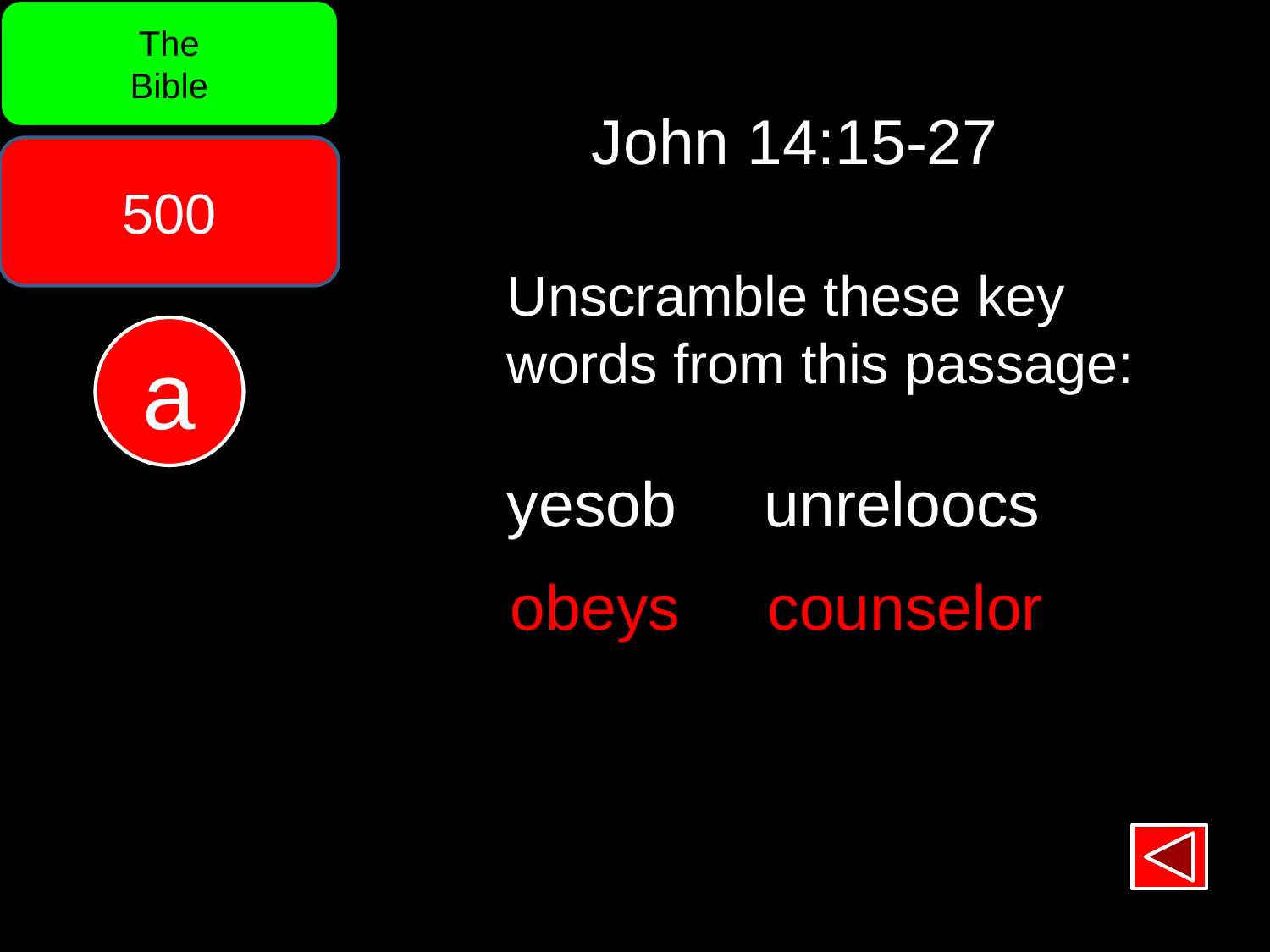

The
Bible
John 14:15-27
500
Unscramble these key
words from this passage:

yesob     unreloocs
a
obeys     counselor